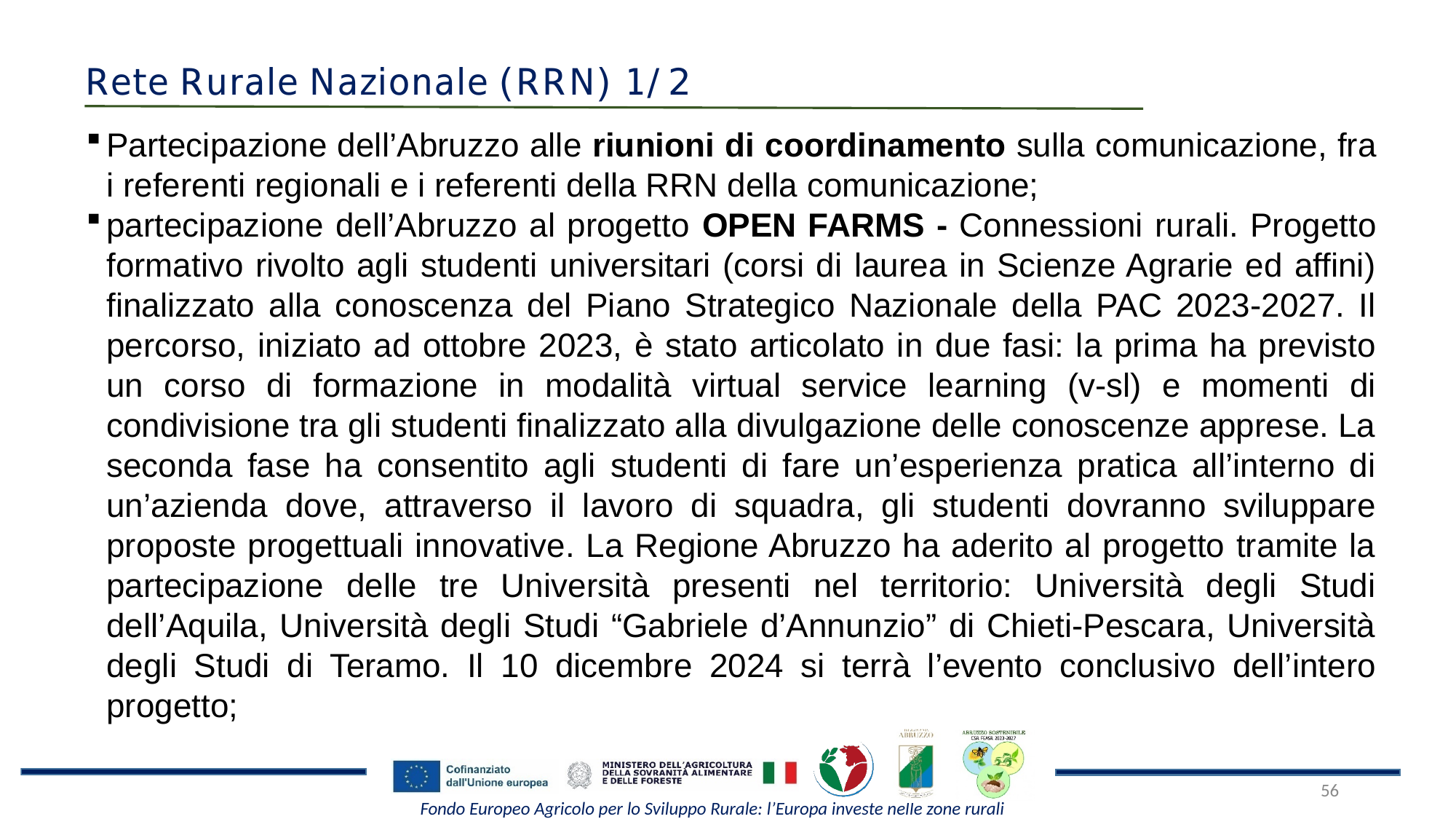

Rete Rurale Nazionale (RRN) 1/2
Partecipazione dell’Abruzzo alle riunioni di coordinamento sulla comunicazione, fra i referenti regionali e i referenti della RRN della comunicazione;
partecipazione dell’Abruzzo al progetto OPEN FARMS - Connessioni rurali. Progetto formativo rivolto agli studenti universitari (corsi di laurea in Scienze Agrarie ed affini) finalizzato alla conoscenza del Piano Strategico Nazionale della PAC 2023-2027. Il percorso, iniziato ad ottobre 2023, è stato articolato in due fasi: la prima ha previsto un corso di formazione in modalità virtual service learning (v-sl) e momenti di condivisione tra gli studenti finalizzato alla divulgazione delle conoscenze apprese. La seconda fase ha consentito agli studenti di fare un’esperienza pratica all’interno di un’azienda dove, attraverso il lavoro di squadra, gli studenti dovranno sviluppare proposte progettuali innovative. La Regione Abruzzo ha aderito al progetto tramite la partecipazione delle tre Università presenti nel territorio: Università degli Studi dell’Aquila, Università degli Studi “Gabriele d’Annunzio” di Chieti-Pescara, Università degli Studi di Teramo. Il 10 dicembre 2024 si terrà l’evento conclusivo dell’intero progetto;